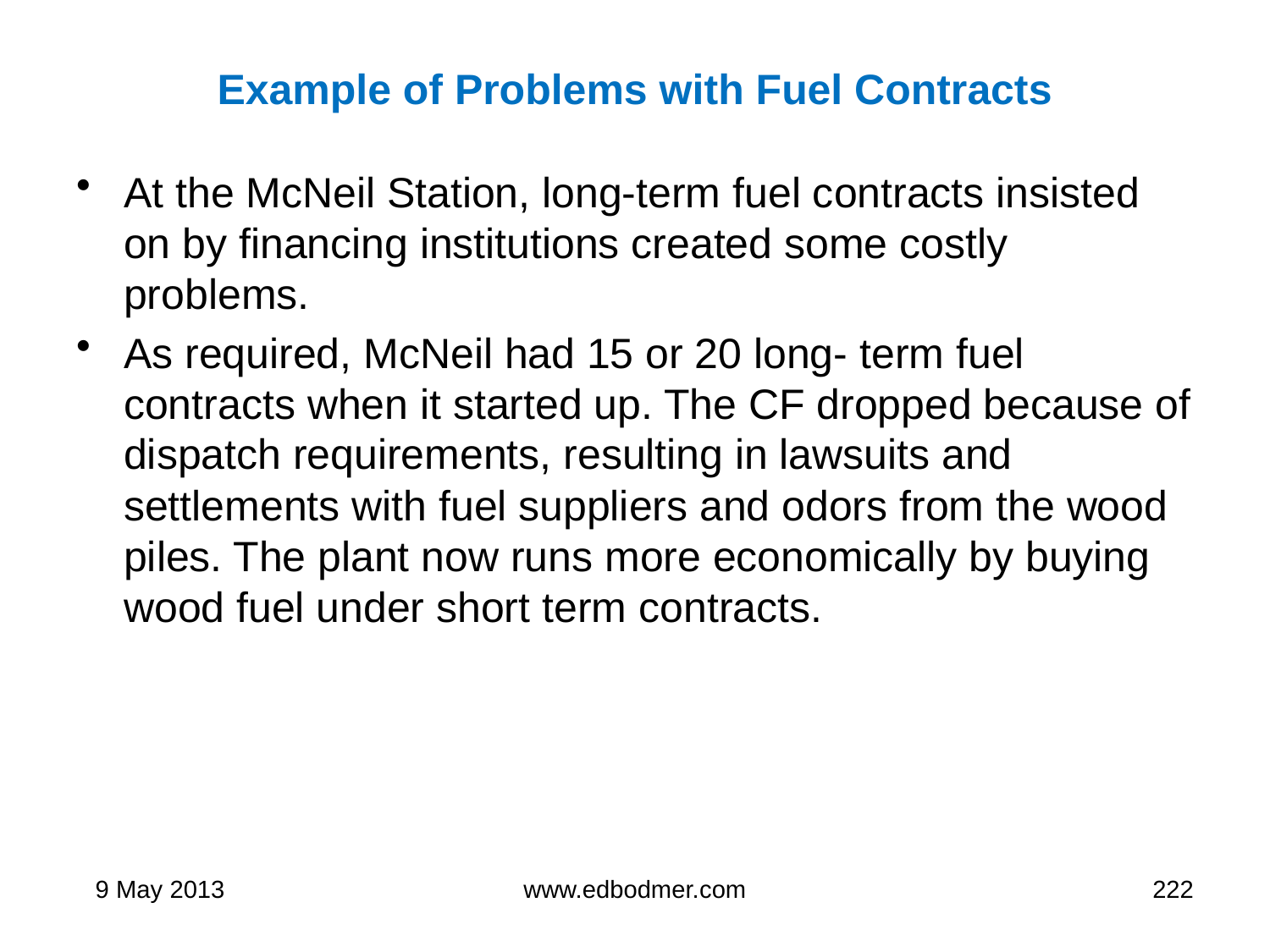

# Example of Problems with Fuel Contracts
At the McNeil Station, long-term fuel contracts insisted on by financing institutions created some costly problems.
As required, McNeil had 15 or 20 long- term fuel contracts when it started up. The CF dropped because of dispatch requirements, resulting in lawsuits and settlements with fuel suppliers and odors from the wood piles. The plant now runs more economically by buying wood fuel under short term contracts.
9 May 2013
www.edbodmer.com
222